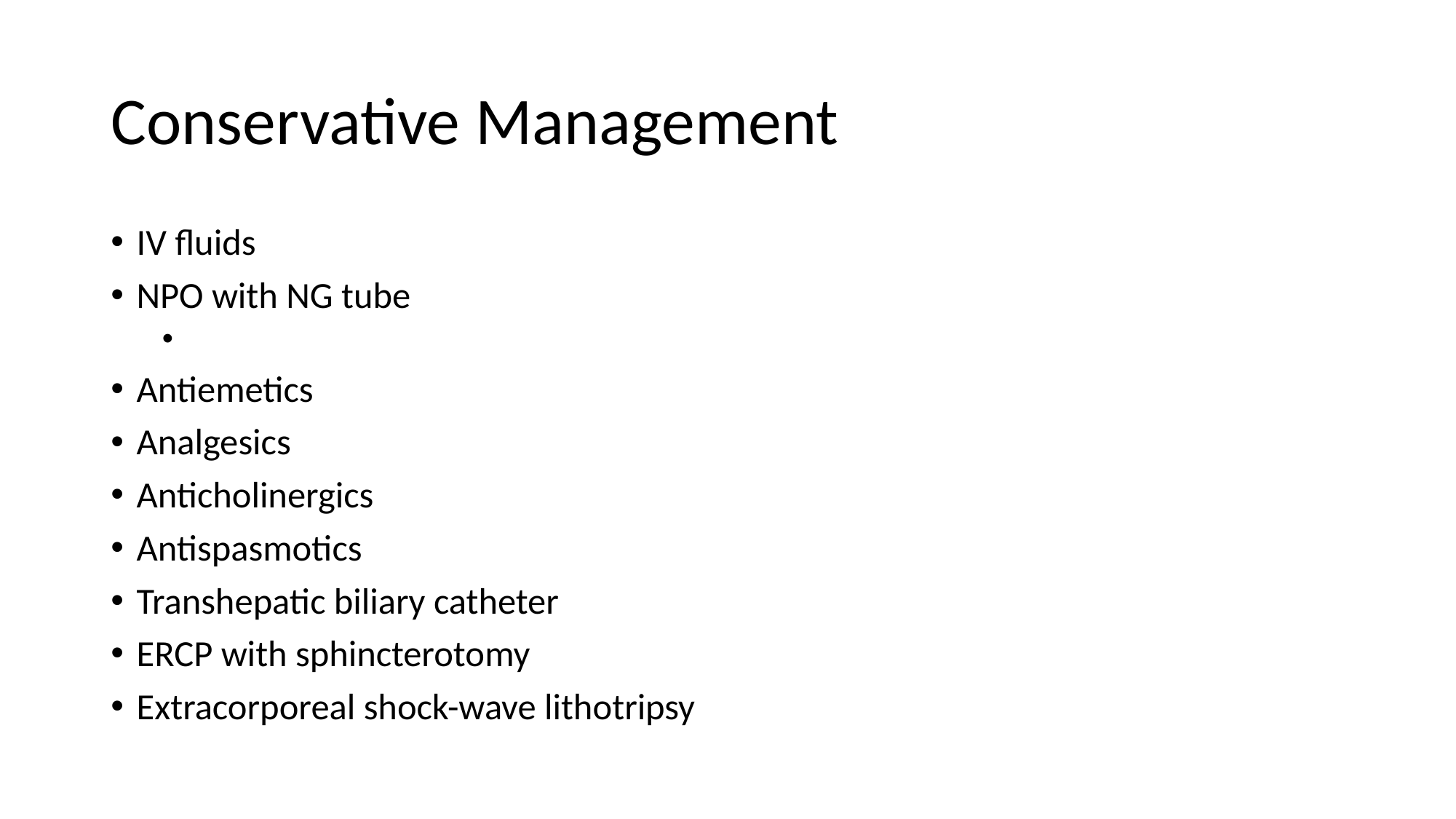

# Conservative Management
IV fluids
NPO with NG tube

Antiemetics
Analgesics
Anticholinergics
Antispasmotics
Transhepatic biliary catheter
ERCP with sphincterotomy
Extracorporeal shock-wave lithotripsy